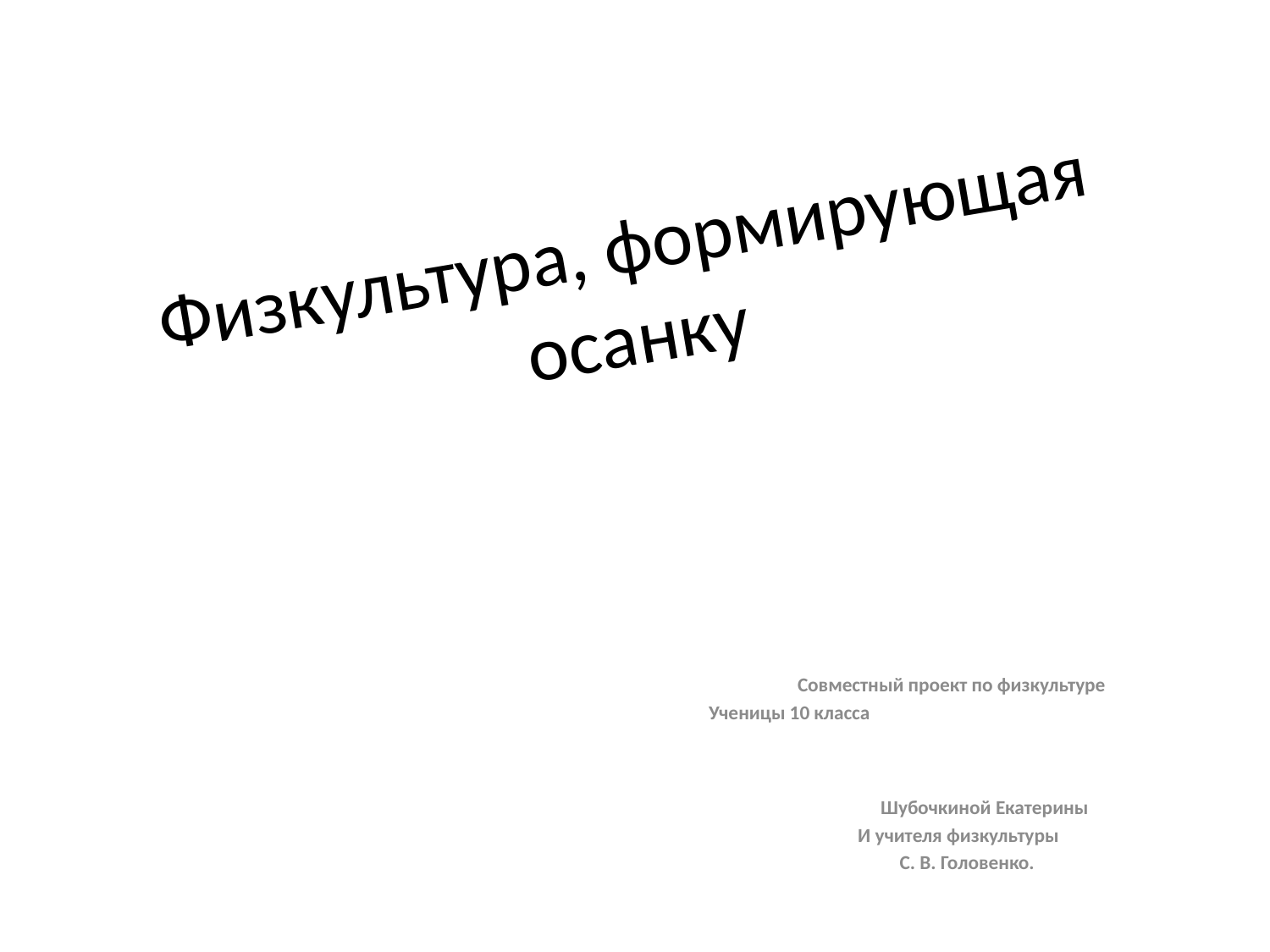

# Физкультура, формирующая осанку
Совместный проект по физкультуре
Ученицы 10 класса                                                                                                                                                                                                                                                                                                                                                                                                                                                                                     Шубочкиной Екатерины
И учителя физкультуры
С. В. Головенко.